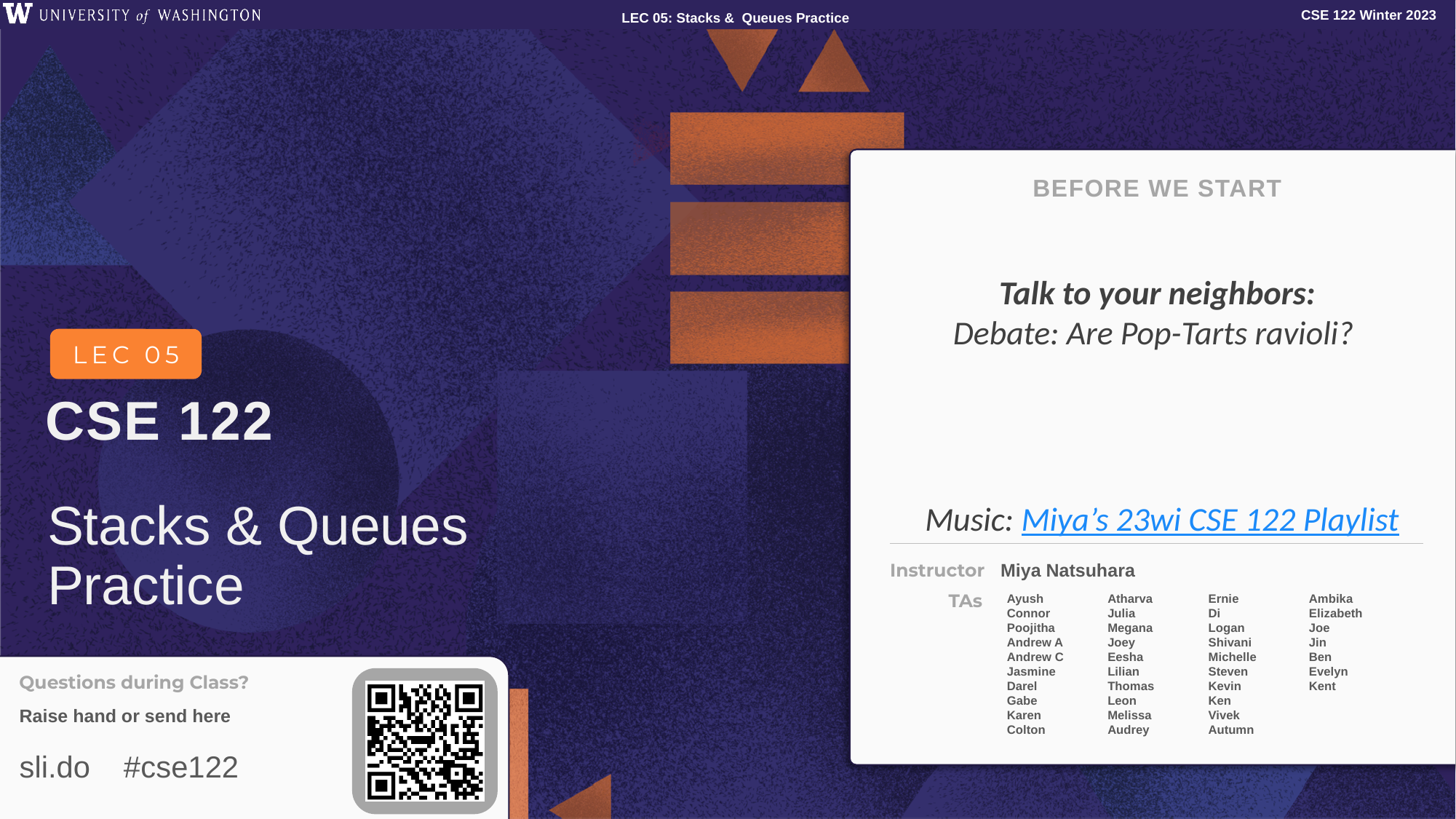

BEFORE WE START
Talk to your neighbors:
Debate: Are Pop-Tarts ravioli?
# Stacks & Queues Practice
Music: Miya’s 23wi CSE 122 Playlist